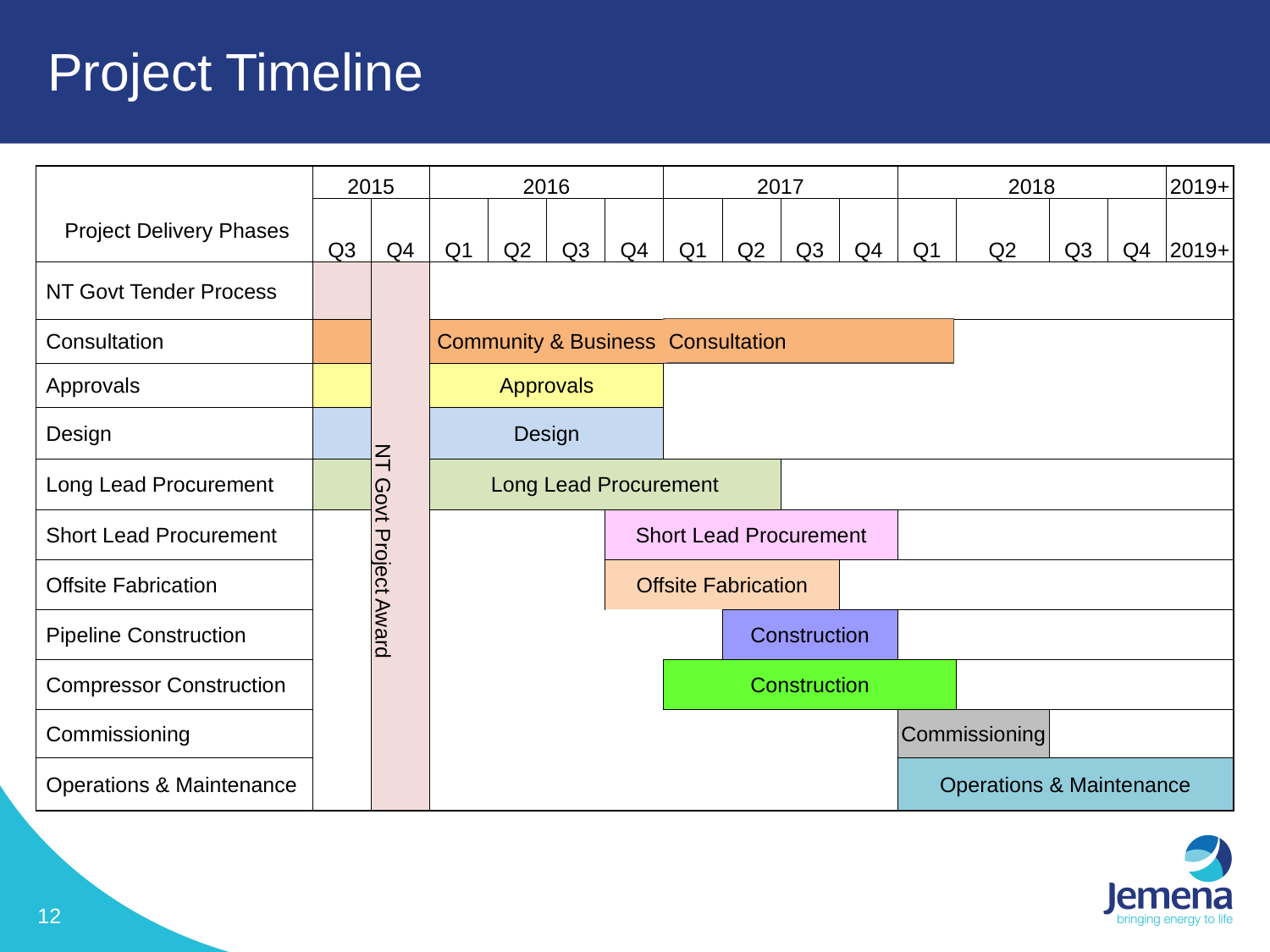

# Project Timeline
|  | 2015 |  | 2016 |  |  |  | 2017 |  |  |  | 2018 |  |  |  | 2019+ |
| --- | --- | --- | --- | --- | --- | --- | --- | --- | --- | --- | --- | --- | --- | --- | --- |
| Project Delivery Phases | Q3 | Q4 | Q1 | Q2 | Q3 | Q4 | Q1 | Q2 | Q3 | Q4 | Q1 | Q2 | Q3 | Q4 | 2019+ |
| NT Govt Tender Process |  | NT Govt Project Award |  |  |  |  |  |  |  |  |  |  |  |  |  |
| Consultation |  |  | Community & Business |  |  |  |  |  |  |  |  |  |  |  |  |
| Approvals |  |  | Approvals |  |  |  |  |  |  |  |  |  |  |  |  |
| Design |  |  | Design |  |  |  |  |  |  |  |  |  |  |  |  |
| Long Lead Procurement |  |  | Long Lead Procurement |  |  |  |  |  |  |  |  |  |  |  |  |
| Short Lead Procurement |  |  |  |  |  | Short Lead Procurement |  |  |  |  |  |  |  |  |  |
| Offsite Fabrication |  |  |  |  |  | Offsite Fabrication |  |  |  |  |  |  |  |  |  |
| Pipeline Construction |  |  |  |  |  |  |  | Construction |  |  |  |  |  |  |  |
| Compressor Construction |  |  |  |  |  |  | Construction |  |  |  |  |  |  |  |  |
| Commissioning |  |  |  |  |  |  |  |  |  |  | Commissioning |  |  |  |  |
| Operations & Maintenance |  |  |  |  |  |  |  |  |  |  | Operations & Maintenance |  |  |  |  |
Consultation

12